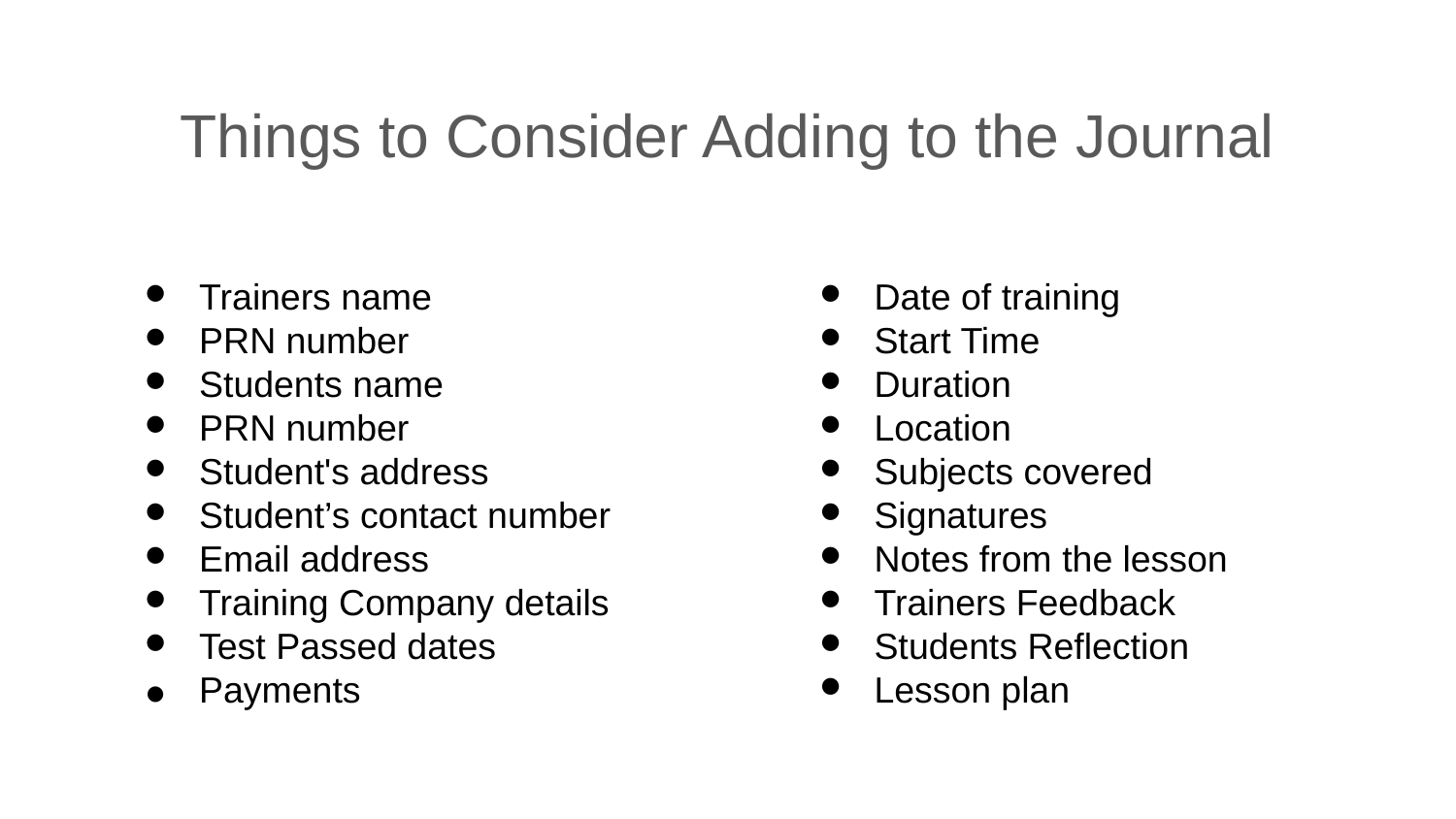

Things to Consider Adding to the Journal
Trainers name
PRN number
Students name
PRN number
Student's address
Student’s contact number
Email address
Training Company details
Test Passed dates
Payments

Date of training
Start Time
Duration
Location
Subjects covered
Signatures
Notes from the lesson
Trainers Feedback
Students Reflection
Lesson plan